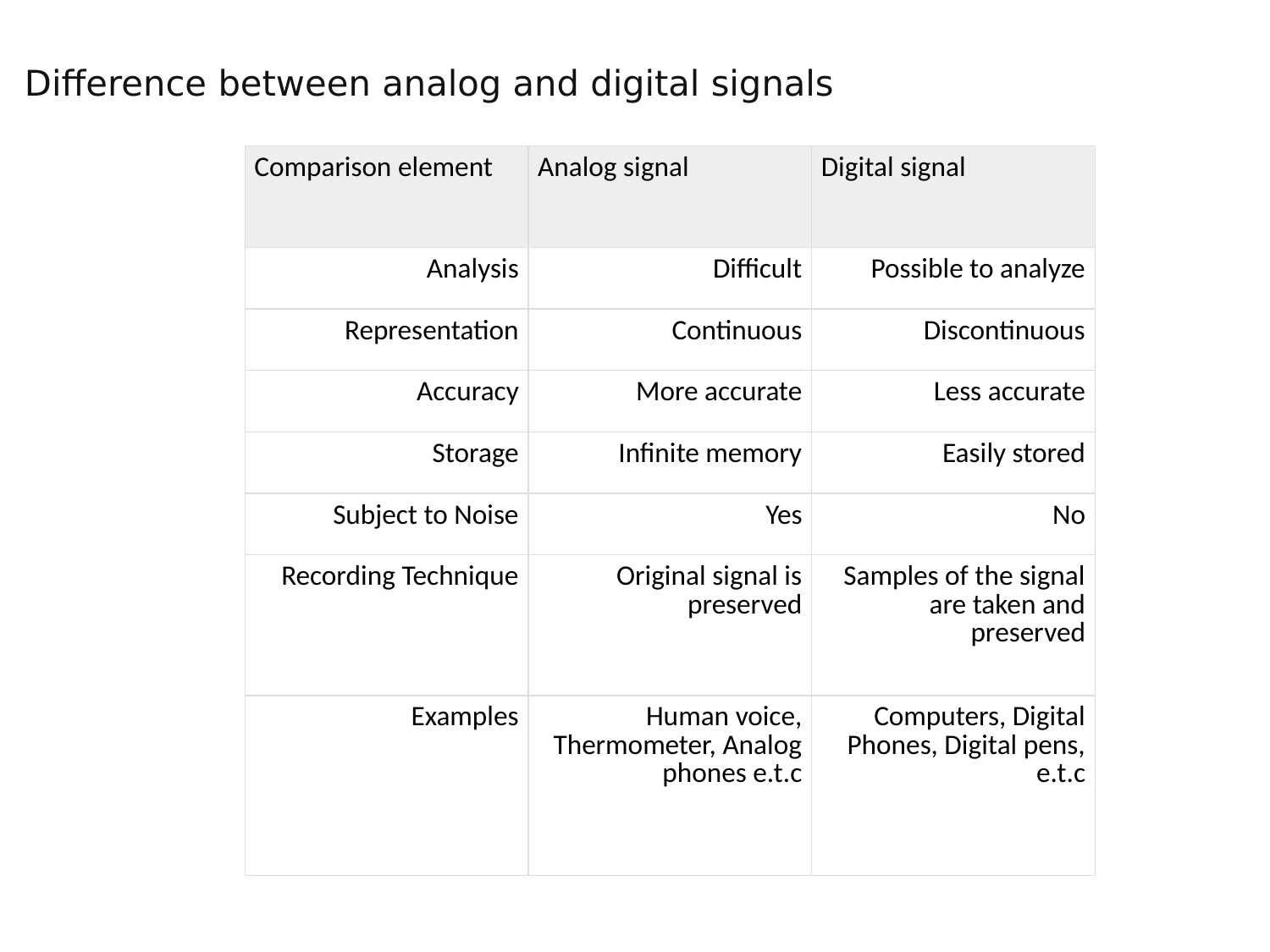

Difference between analog and digital signals

| Comparison element | Analog signal | Digital signal |
| --- | --- | --- |
| Analysis | Difficult | Possible to analyze |
| Representation | Continuous | Discontinuous |
| Accuracy | More accurate | Less accurate |
| Storage | Infinite memory | Easily stored |
| Subject to Noise | Yes | No |
| Recording Technique | Original signal is preserved | Samples of the signal are taken and preserved |
| Examples | Human voice, Thermometer, Analog phones e.t.c | Computers, Digital Phones, Digital pens, e.t.c |